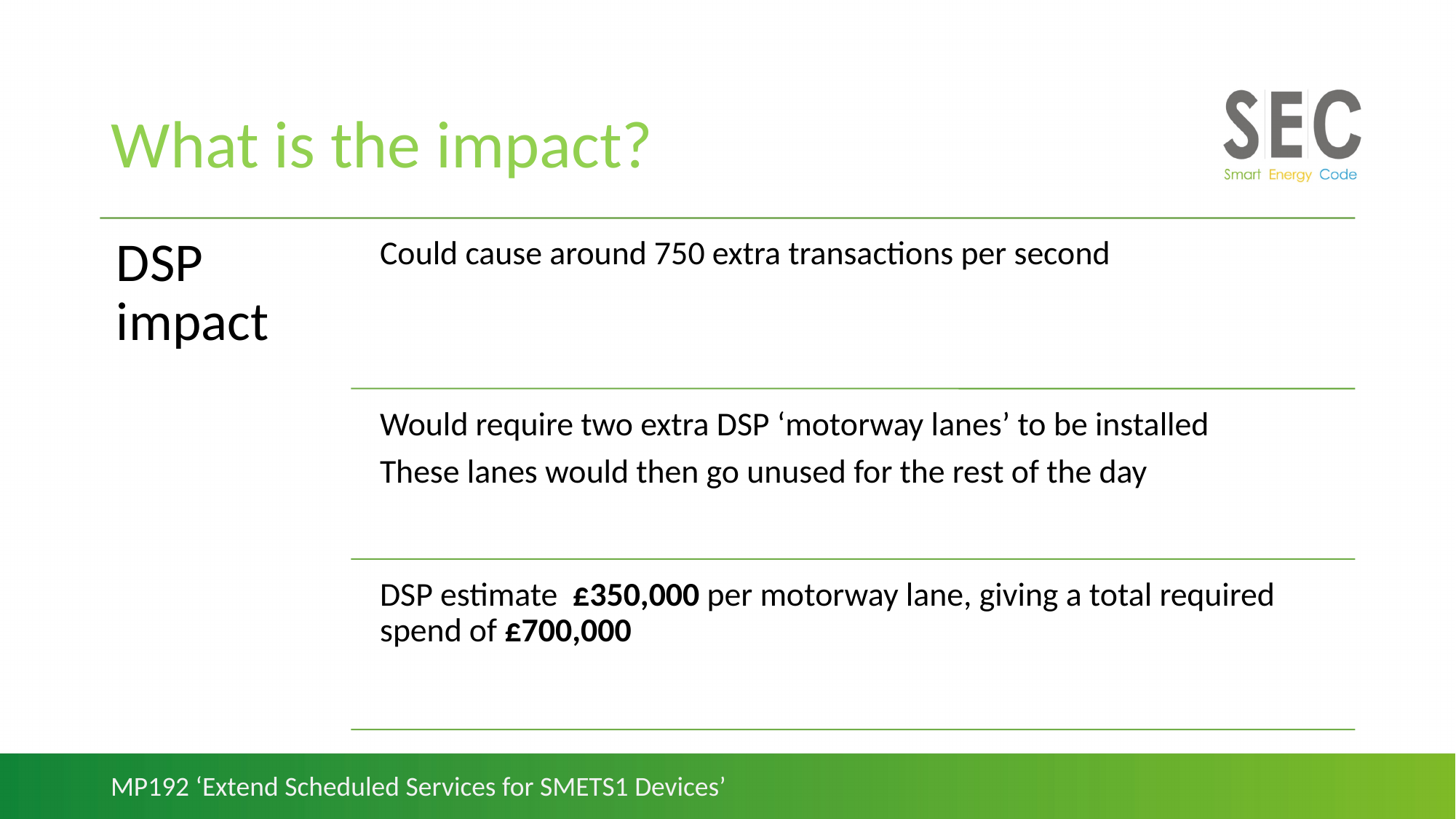

# What is the impact?
DSP impact
Could cause around 750 extra transactions per second
Would require two extra DSP ‘motorway lanes’ to be installed
These lanes would then go unused for the rest of the day
DSP estimate  £350,000 per motorway lane, giving a total required spend of £700,000
MP192 ‘Extend Scheduled Services for SMETS1 Devices’